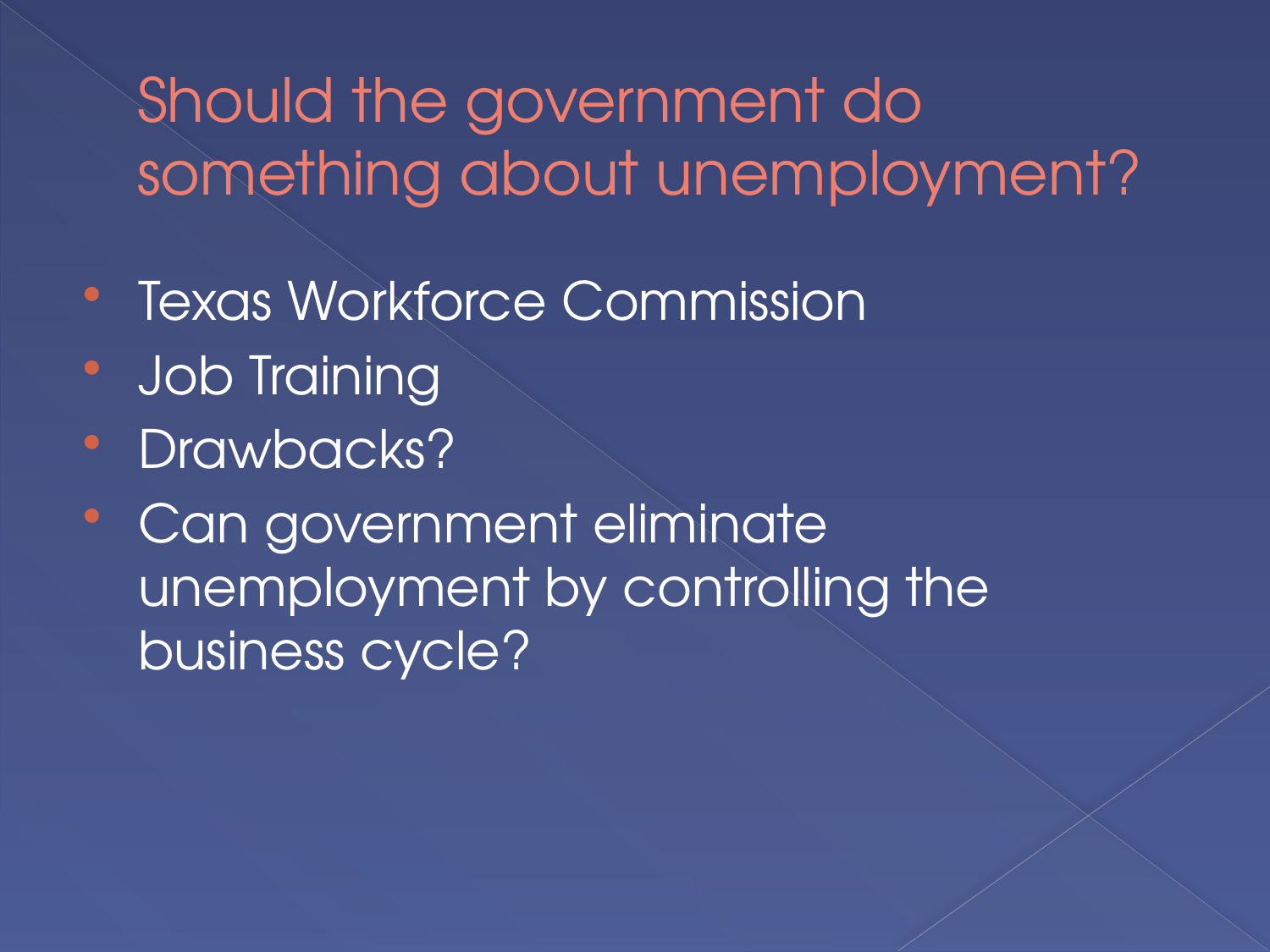

# Should the government do something about unemployment?
Texas Workforce Commission
Job Training
Drawbacks?
Can government eliminate unemployment by controlling the business cycle?